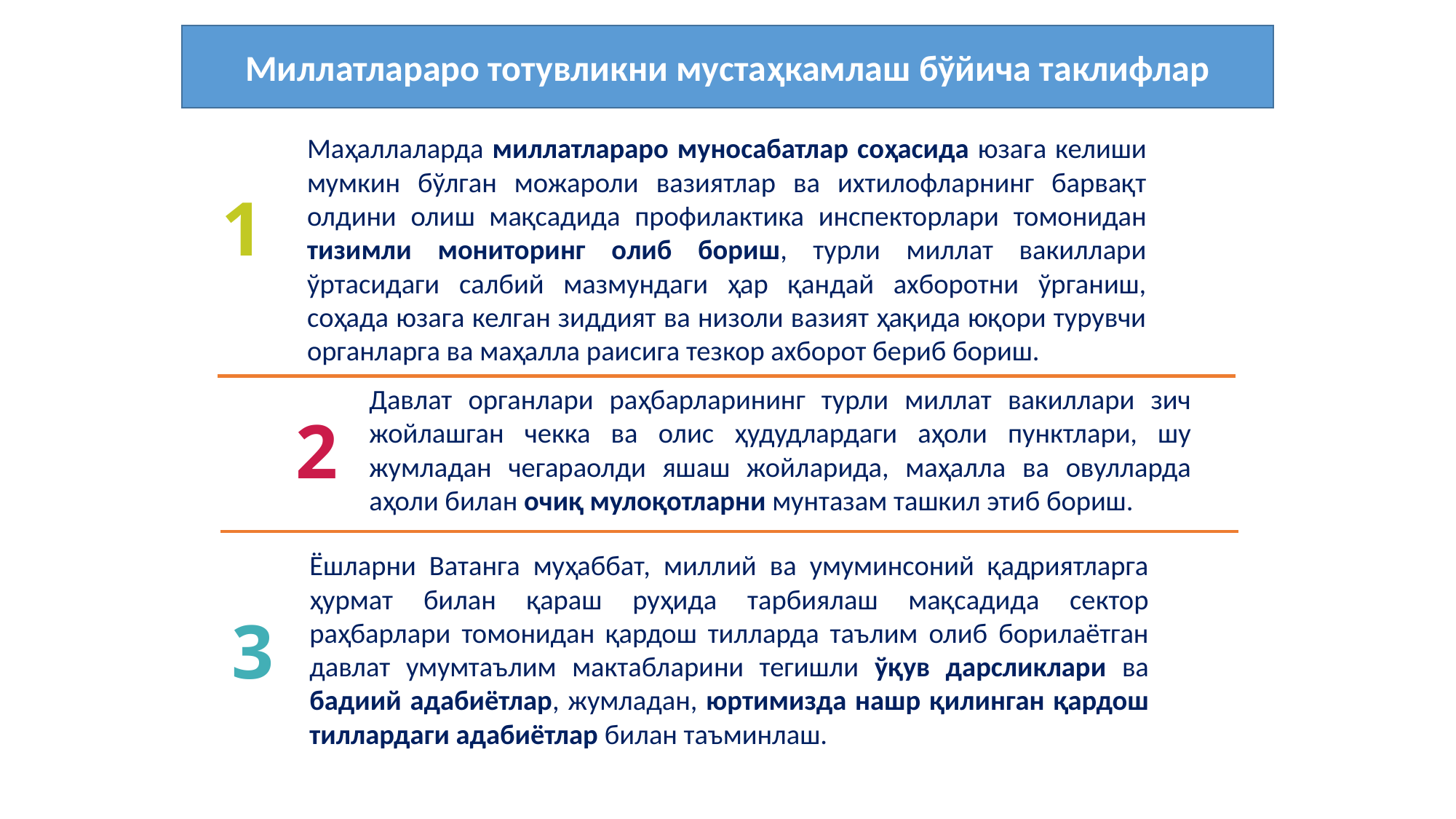

Миллатлараро тотувликни мустаҳкамлаш бўйича таклифлар
Маҳаллаларда миллатлараро муносабатлар соҳасида юзага келиши мумкин бўлган можароли вазиятлар ва ихтилофларнинг барвақт олдини олиш мақсадида профилактика инспекторлари томонидан тизимли мониторинг олиб бориш, турли миллат вакиллари ўртасидаги салбий мазмундаги ҳар қандай ахборотни ўрганиш, соҳада юзага келган зиддият ва низоли вазият ҳақида юқори турувчи органларга ва маҳалла раисига тезкор ахборот бериб бориш.
1
Давлат органлари раҳбарларининг турли миллат вакиллари зич жойлашган чекка ва олис ҳудудлардаги аҳоли пунктлари, шу жумладан чегараолди яшаш жойларида, маҳалла ва овулларда аҳоли билан очиқ мулоқотларни мунтазам ташкил этиб бориш.
2
Ёшларни Ватанга муҳаббат, миллий ва умуминсоний қадриятларга ҳурмат билан қараш руҳида тарбиялаш мақсадида сектор раҳбарлари томонидан қардош тилларда таълим олиб борилаётган давлат умумтаълим мактабларини тегишли ўқув дарсликлари ва бадиий адабиётлар, жумладан, юртимизда нашр қилинган қардош тиллардаги адабиётлар билан таъминлаш.
3